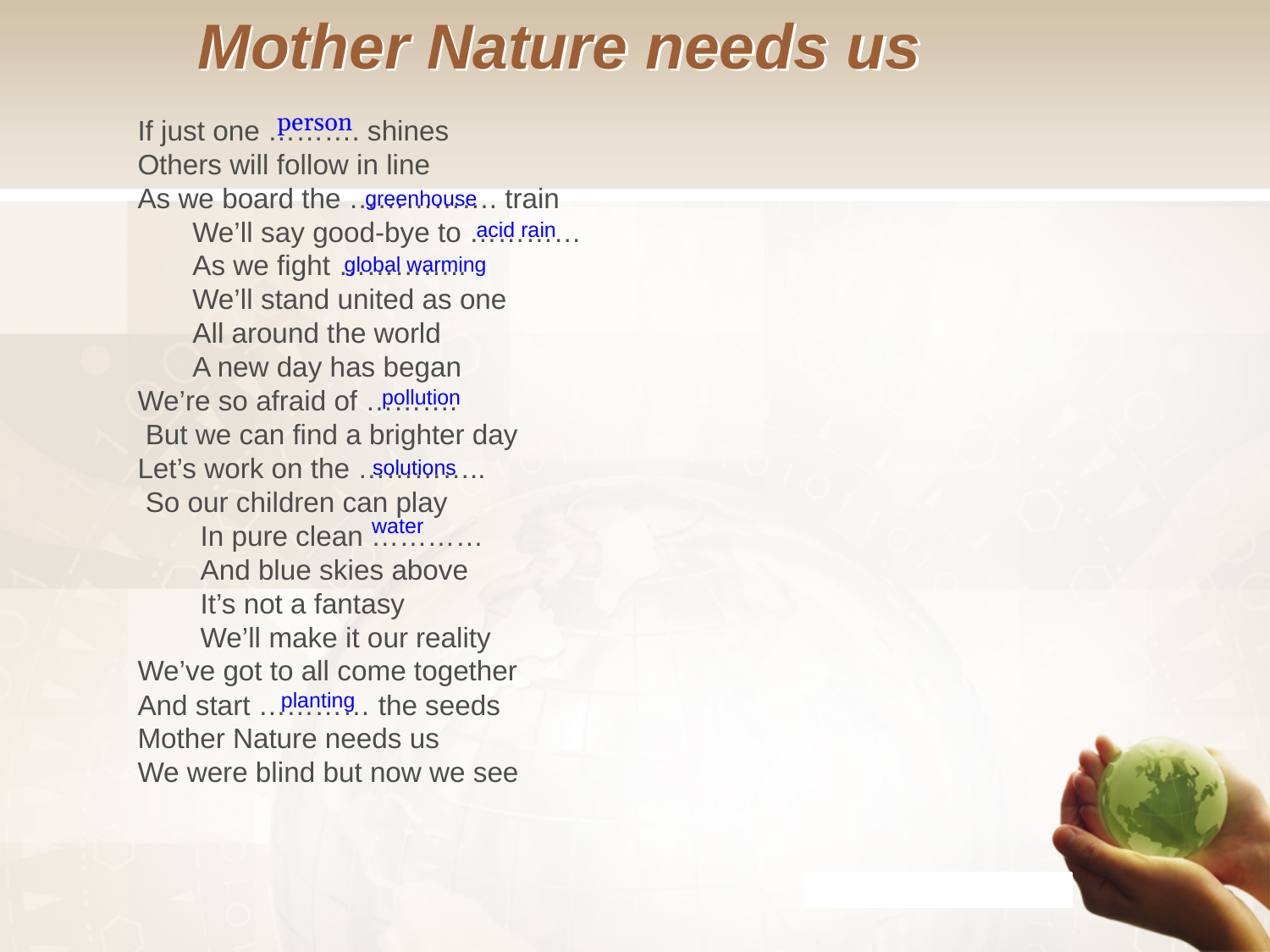

# Mother Nature needs us
person
If just one ………. shines
Others will follow in line
As we board the ……………. train
       We’ll say good-bye to …………
       As we fight …………..
       We’ll stand united as one
       All around the world
       A new day has began
We’re so afraid of ……….
 But we can find a brighter day
Let’s work on the …………..
 So our children can play
        In pure clean …………
        And blue skies above
        It’s not a fantasy
        We’ll make it our reality
We’ve got to all come together
And start ………… the seeds
Mother Nature needs us
We were blind but now we see

greenhouse
acid rain
global warming
pollution
solutions
water
planting